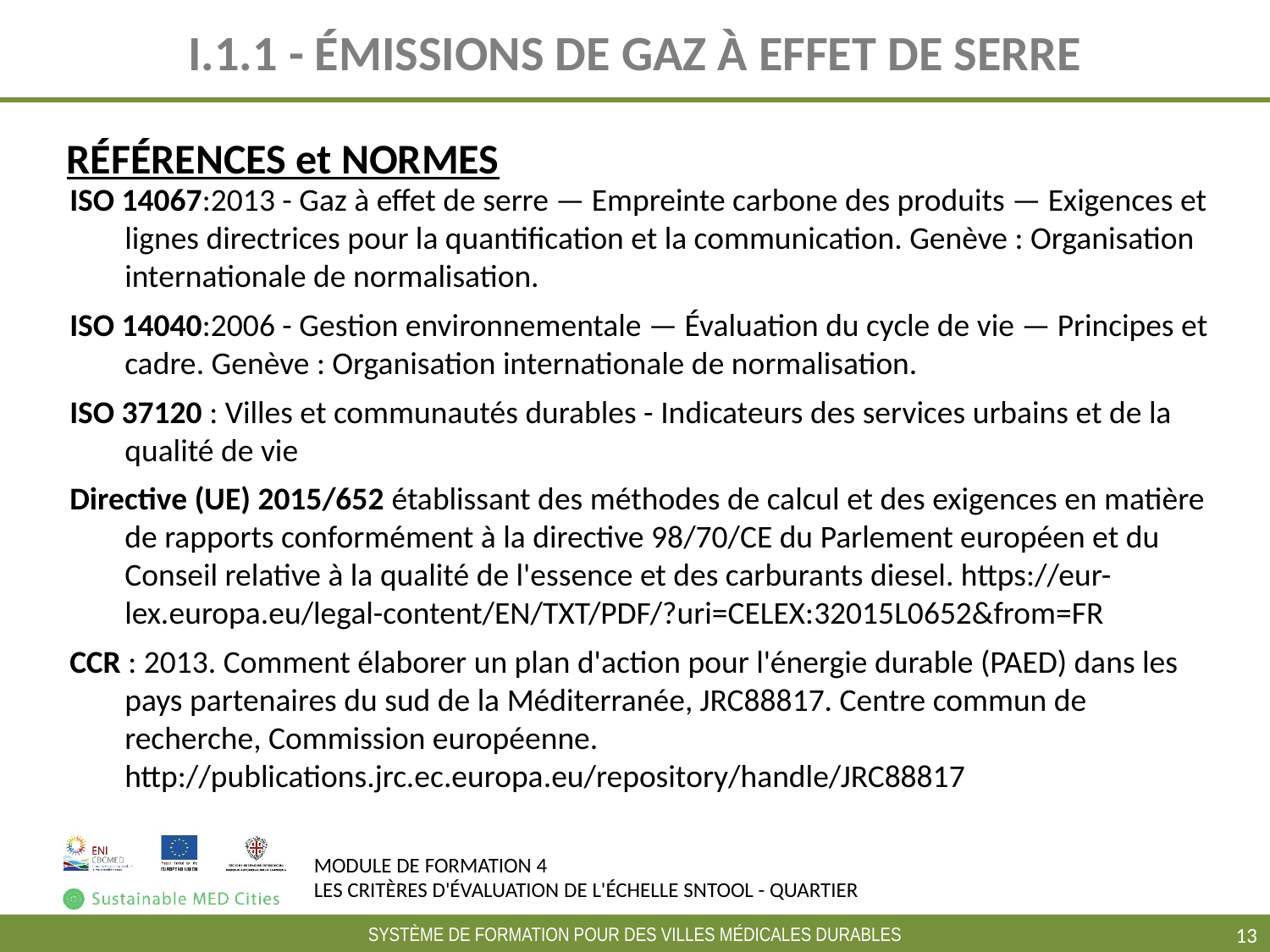

# I.1.1 - ÉMISSIONS DE GAZ À EFFET DE SERRE
RÉFÉRENCES et NORMES
ISO 14067:2013 - Gaz à effet de serre — Empreinte carbone des produits — Exigences et lignes directrices pour la quantification et la communication. Genève : Organisation internationale de normalisation.
ISO 14040:2006 - Gestion environnementale — Évaluation du cycle de vie — Principes et cadre. Genève : Organisation internationale de normalisation.
ISO 37120 : Villes et communautés durables - Indicateurs des services urbains et de la qualité de vie
Directive (UE) 2015/652 établissant des méthodes de calcul et des exigences en matière de rapports conformément à la directive 98/70/CE du Parlement européen et du Conseil relative à la qualité de l'essence et des carburants diesel. https://eur-lex.europa.eu/legal-content/EN/TXT/PDF/?uri=CELEX:32015L0652&from=FR
CCR : 2013. Comment élaborer un plan d'action pour l'énergie durable (PAED) dans les pays partenaires du sud de la Méditerranée, JRC88817. Centre commun de recherche, Commission européenne. http://publications.jrc.ec.europa.eu/repository/handle/JRC88817
13